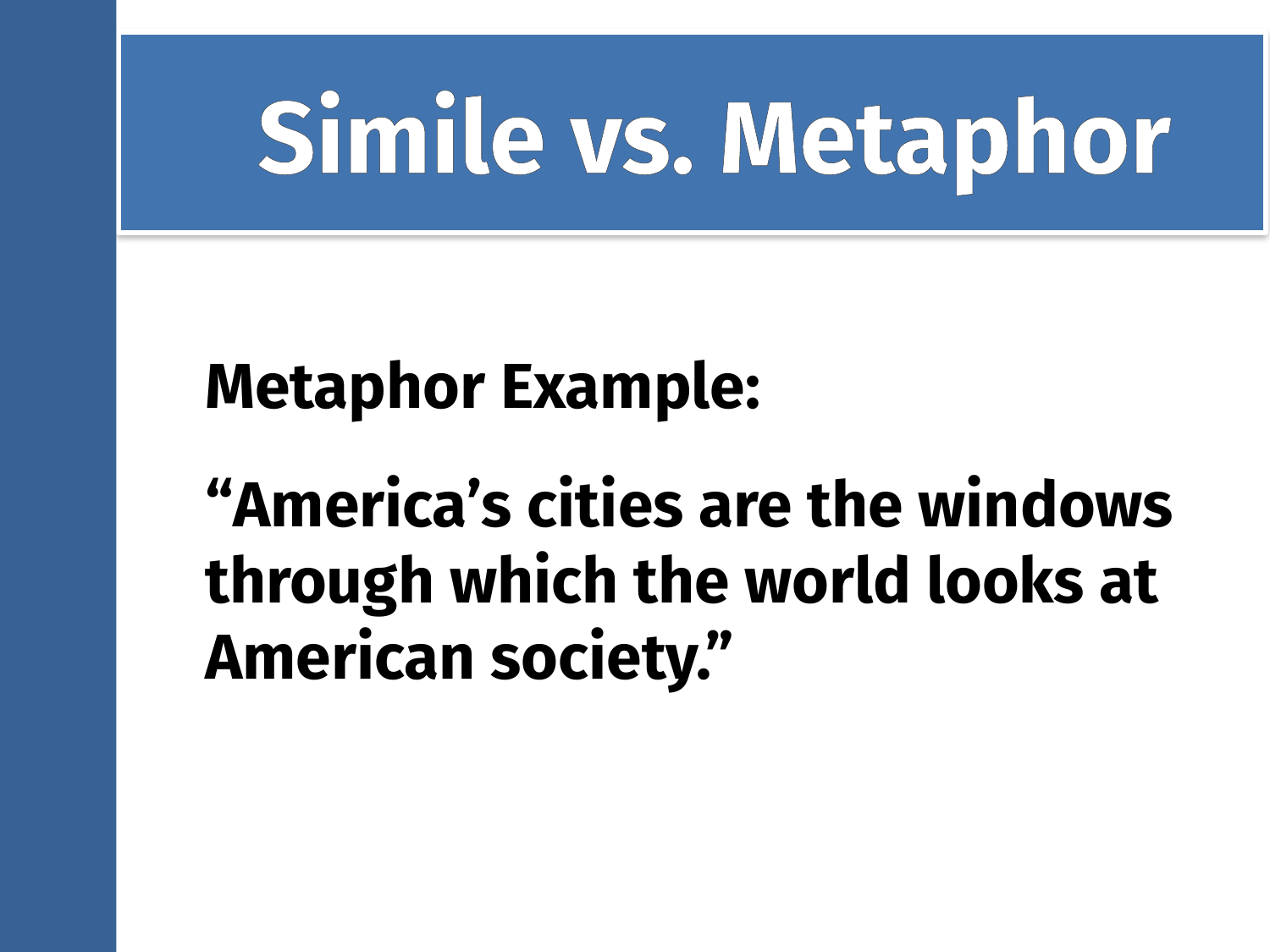

# Simile vs. Metaphor
Metaphor Example:
“America’s cities are the windows through which the world looks at American society.”